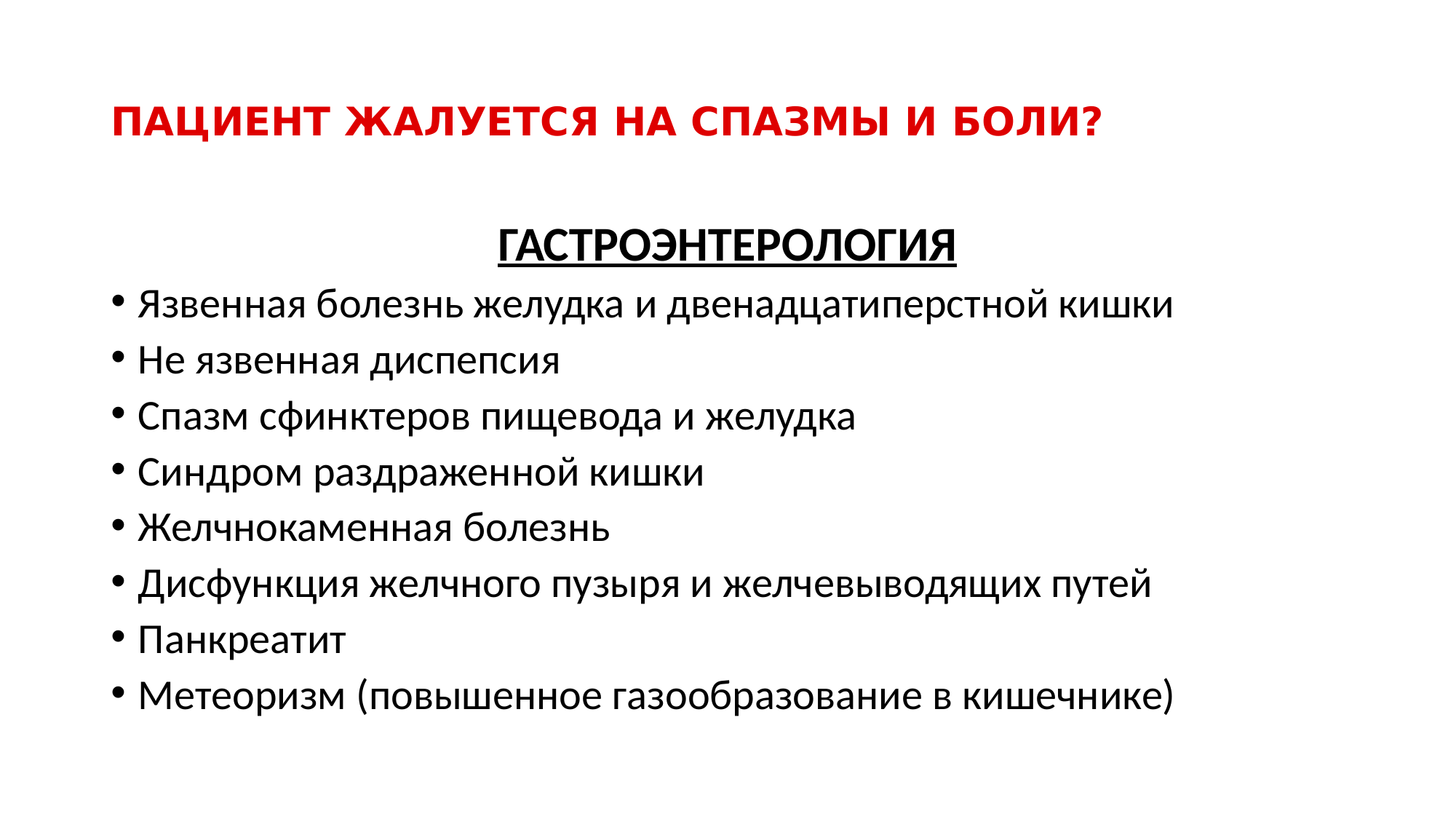

# ПАЦИЕНТ ЖАЛУЕТСЯ НА СПАЗМЫ И БОЛИ?
ГАСТРОЭНТЕРОЛОГИЯ
Язвенная болезнь желудка и двенадцатиперстной кишки
Не язвенная диспепсия
Спазм сфинктеров пищевода и желудка
Синдром раздраженной кишки
Желчнокаменная болезнь
Дисфункция желчного пузыря и желчевыводящих путей
Панкреатит
Метеоризм (повышенное газообразование в кишечнике)